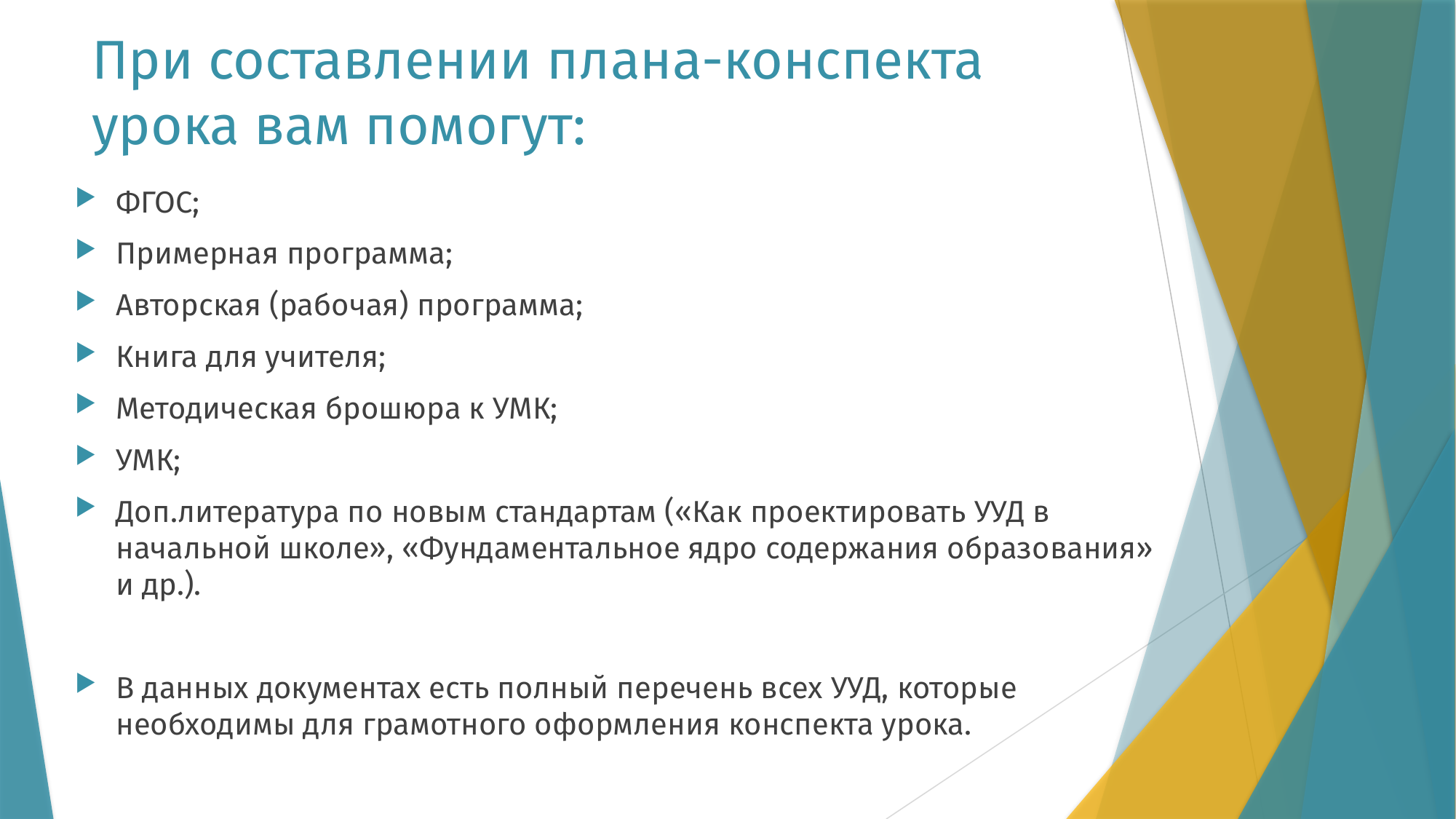

# При составлении плана-конспекта урока вам помогут:
ФГОС;
Примерная программа;
Авторская (рабочая) программа;
Книга для учителя;
Методическая брошюра к УМК;
УМК;
Доп.литература по новым стандартам («Как проектировать УУД в начальной школе», «Фундаментальное ядро содержания образования» и др.).

В данных документах есть полный перечень всех УУД, которые необходимы для грамотного оформления конспекта урока.